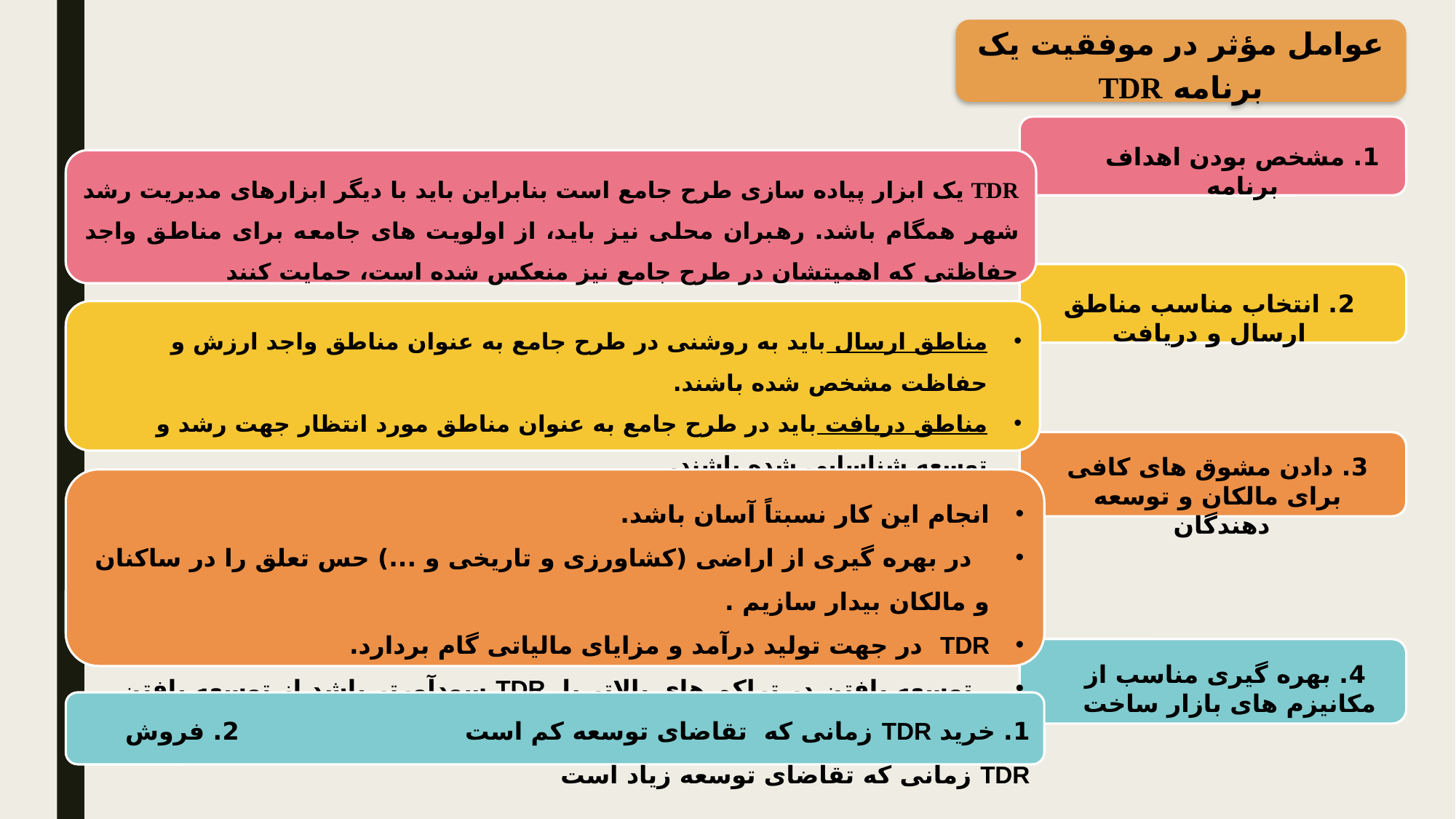

عوامل مؤثر در موفقیت یک برنامه TDR

1. مشخص بودن اهداف برنامه
TDR یک ابزار پیاده سازی طرح جامع است بنابراین باید با دیگر ابزارهای مدیریت رشد شهر همگام باشد. رهبران محلی نیز باید، از اولویت های جامعه برای مناطق واجد حفاظتی که اهمیتشان در طرح جامع نیز منعکس شده است، حمایت کنند

2. انتخاب مناسب مناطق ارسال و دریافت
مناطق ارسال باید به روشنی در طرح جامع به عنوان مناطق واجد ارزش و حفاظت مشخص شده باشند.
مناطق دریافت باید در طرح جامع به عنوان مناطق مورد انتظار جهت رشد و توسعه شناسایی شده باشند.
مناطق دریافت باید زیرساخت های مناسب جهت توسعه مازاد را داشته باشد.

3. دادن مشوق های کافی برای مالکان و توسعه دهندگان
انجام این کار نسبتاً آسان باشد.
  در بهره گیری از اراضی (کشاورزی و تاریخی و ...) حس تعلق را در ساکنان و مالکان بیدار سازیم .
TDR  در جهت تولید درآمد و مزایای مالیاتی گام بردارد.
  توسعه یافتن در تراکم های بالاتر با  TDR سودآورتر باشد از توسعه یافتن در تراکم های پایین تر بدون TDR

4. بهره گیری مناسب از مکانیزم های بازار ساخت
1. خرید TDR زمانی که  تقاضای توسعه کم است                           2. فروش TDR زمانی که تقاضای توسعه زیاد است